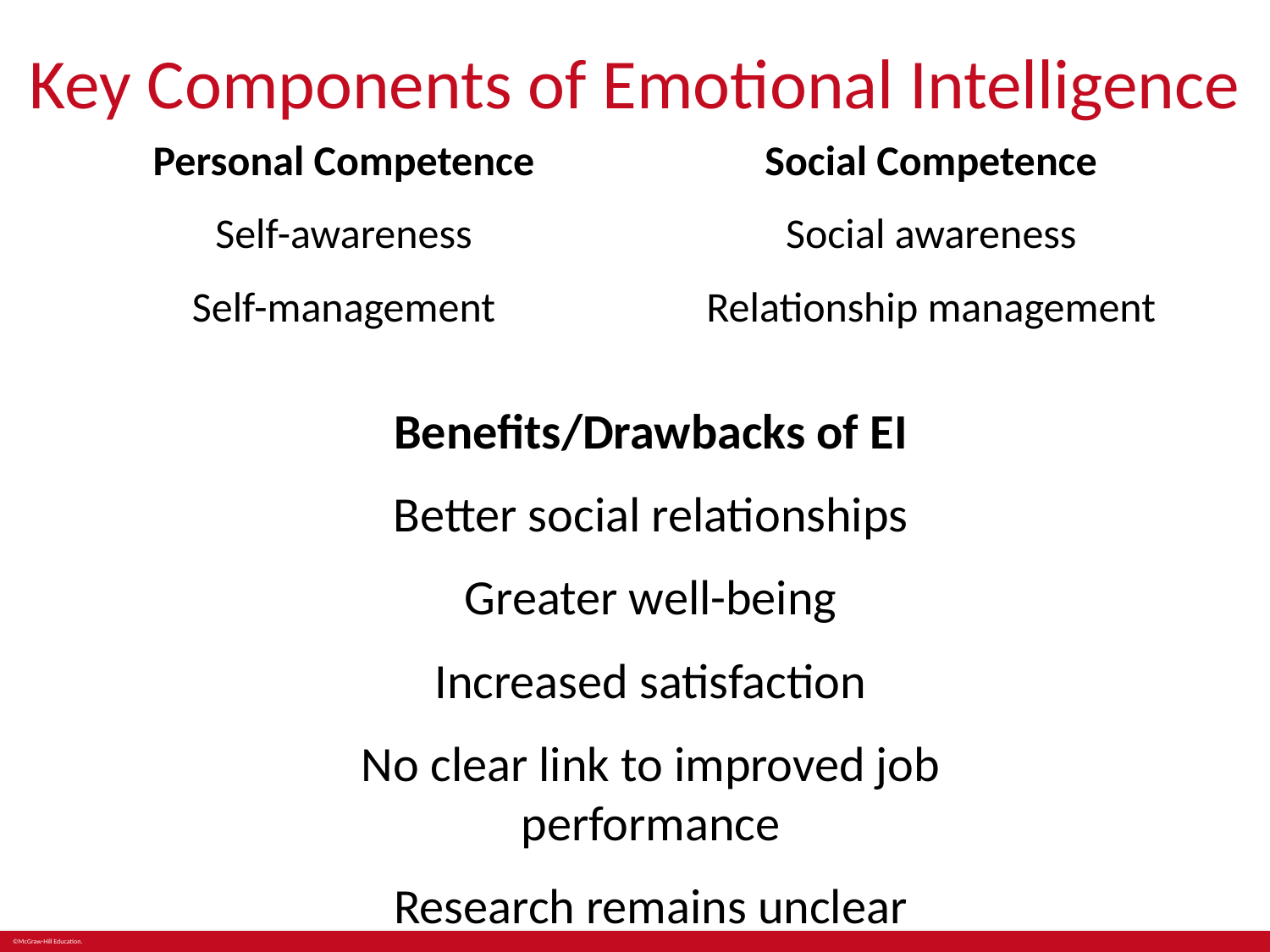

# Key Components of Emotional Intelligence
Personal Competence
Self-awareness
Self-management
Social Competence
Social awareness
Relationship management
Benefits/Drawbacks of EI
Better social relationships
Greater well-being
Increased satisfaction
No clear link to improved job performance
Research remains unclear